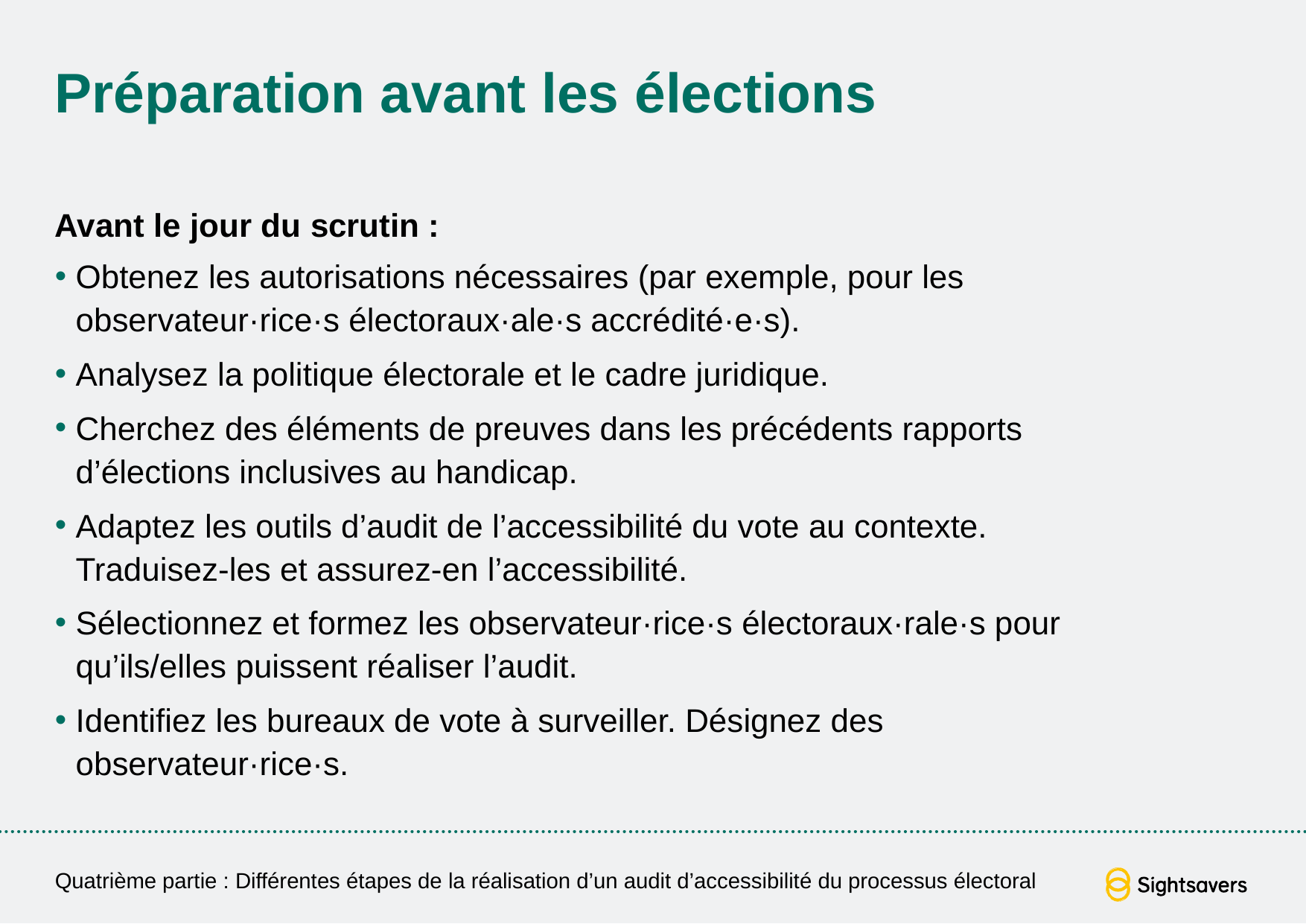

# Préparation avant les élections
Avant le jour du scrutin :
Obtenez les autorisations nécessaires (par exemple, pour les observateur·rice·s électoraux·ale·s accrédité·e·s).
Analysez la politique électorale et le cadre juridique.
Cherchez des éléments de preuves dans les précédents rapports d’élections inclusives au handicap.
Adaptez les outils d’audit de l’accessibilité du vote au contexte. Traduisez-les et assurez-en l’accessibilité.
Sélectionnez et formez les observateur·rice·s électoraux·rale·s pour qu’ils/elles puissent réaliser l’audit.
Identifiez les bureaux de vote à surveiller. Désignez des observateur·rice·s.
Quatrième partie : Différentes étapes de la réalisation d’un audit d’accessibilité du processus électoral